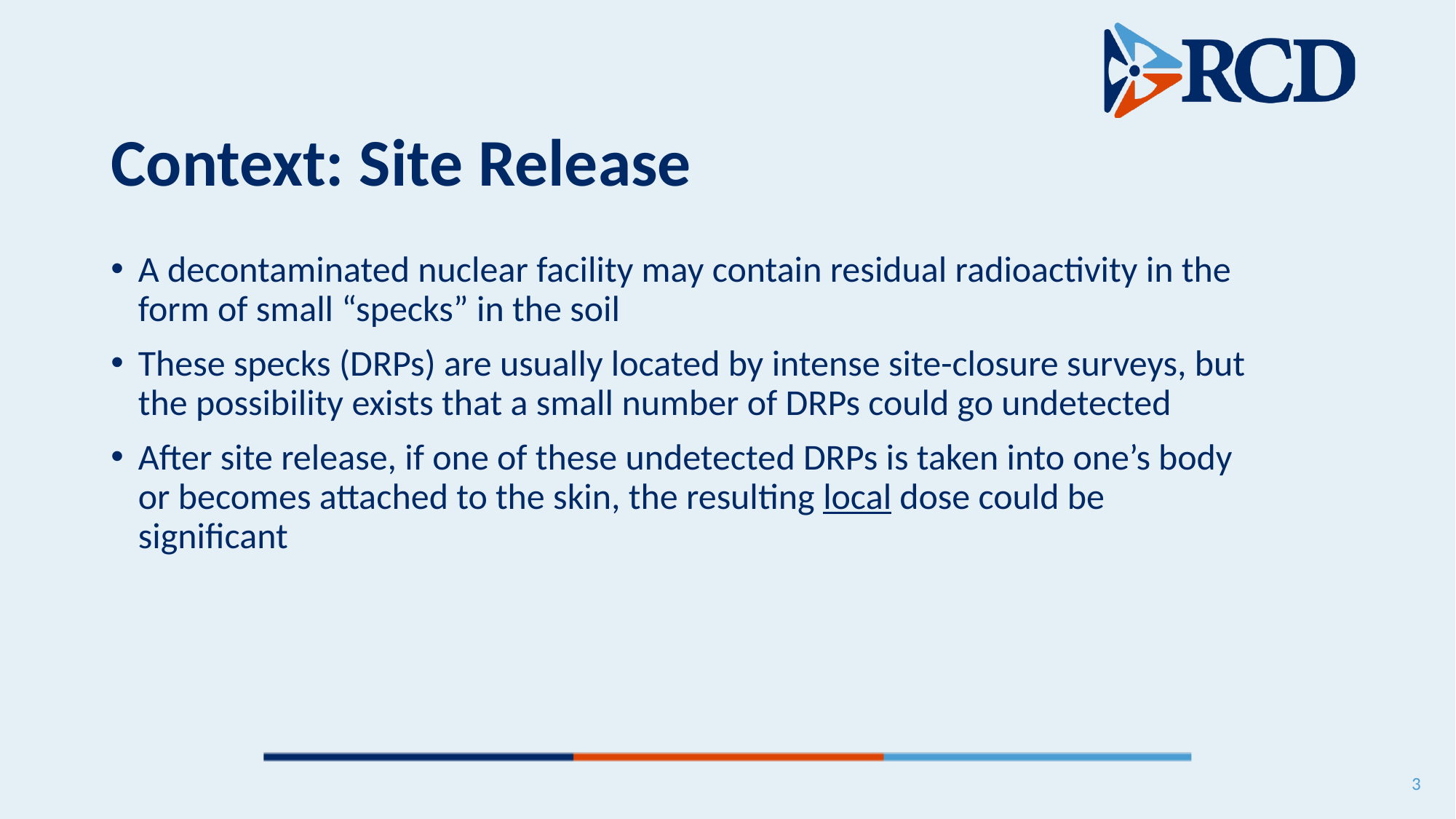

# Context: Site Release
A decontaminated nuclear facility may contain residual radioactivity in the form of small “specks” in the soil
These specks (DRPs) are usually located by intense site-closure surveys, but the possibility exists that a small number of DRPs could go undetected
After site release, if one of these undetected DRPs is taken into one’s body or becomes attached to the skin, the resulting local dose could be significant
3